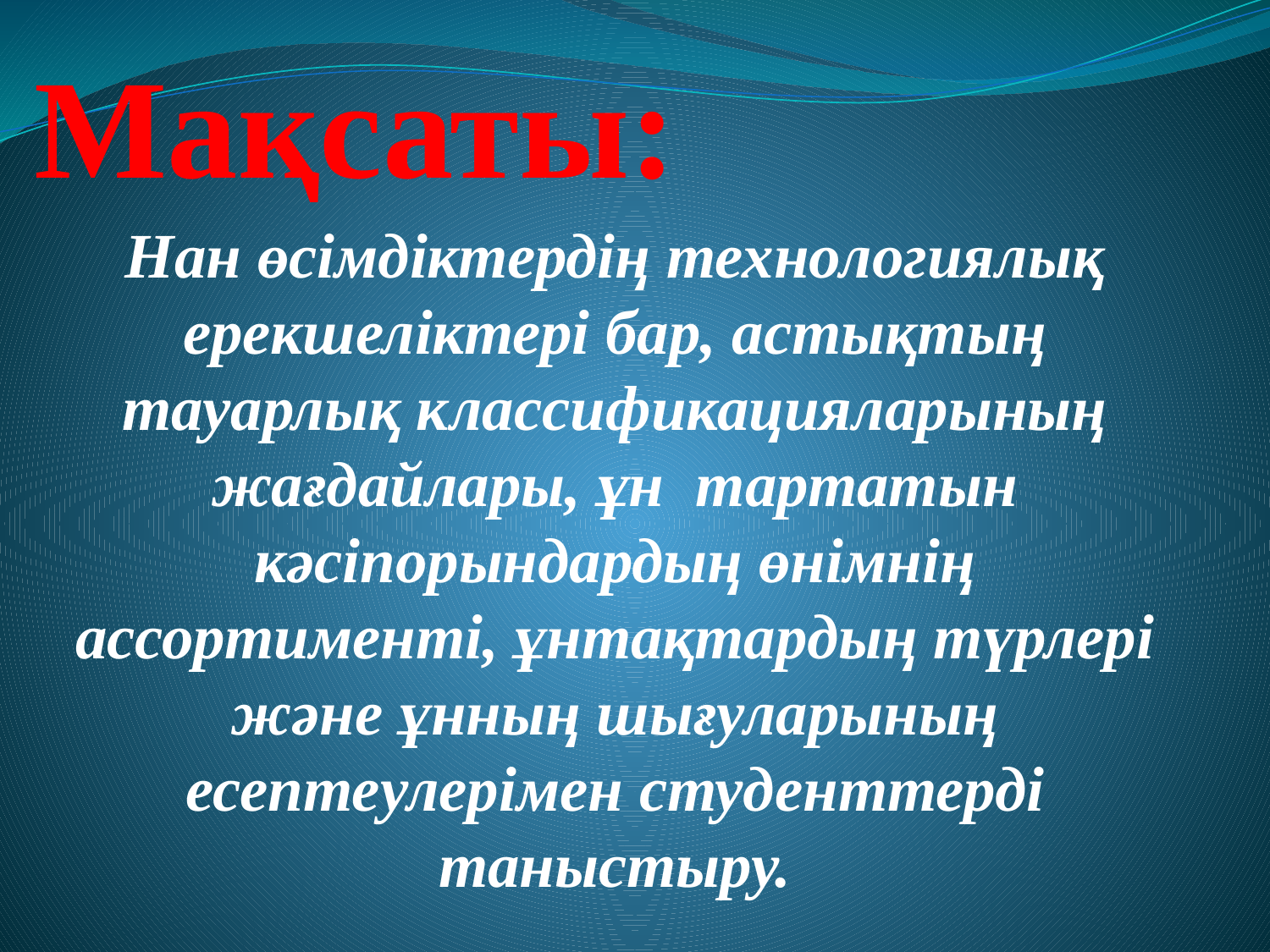

# Мақсаты:
Нан өсiмдiктердiң технологиялық ерекшелiктерi бар, астықтың тауарлық классификацияларының жағдайлары, ұн  тартатын кәсiпорындардың өнiмнiң ассортиментi, ұнтақтардың түрлерi және ұнның шығуларының есептеулерiмен студенттердi таныстыру.